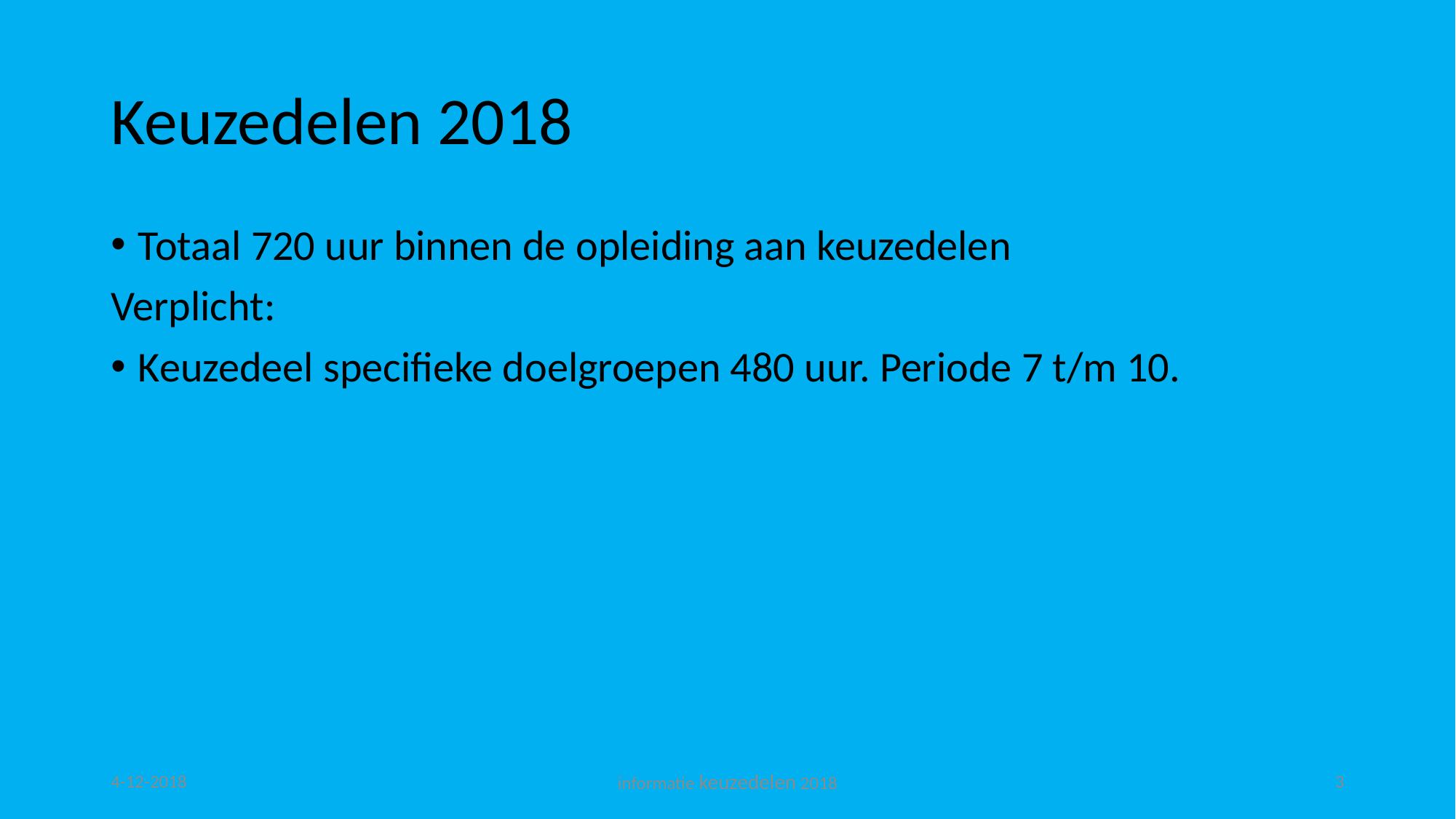

# Keuzedelen 2018
Totaal 720 uur binnen de opleiding aan keuzedelen
Verplicht:
Keuzedeel specifieke doelgroepen 480 uur. Periode 7 t/m 10.

4-12-2018
informatie keuzedelen 2018
3